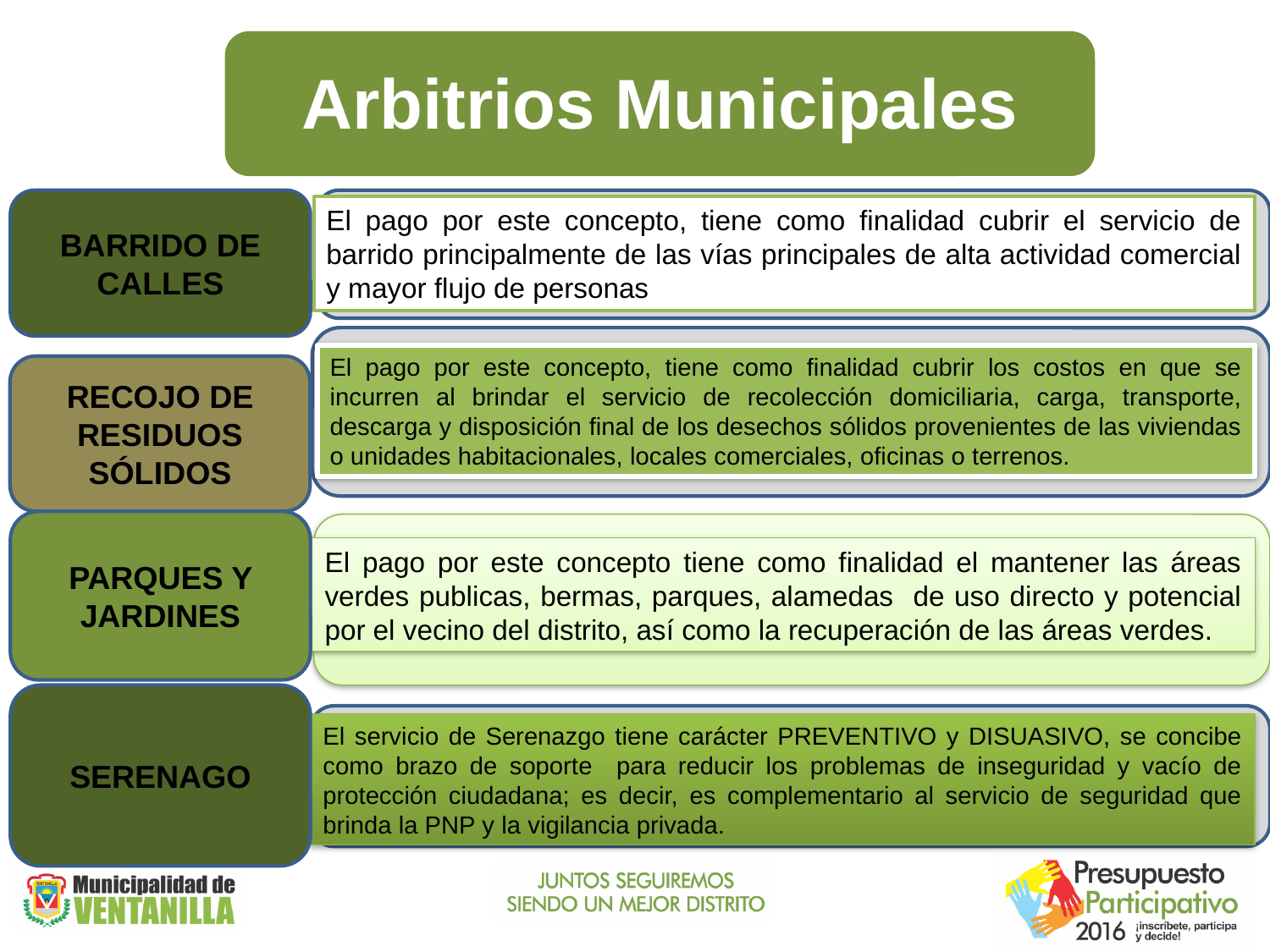

Arbitrios Municipales
BARRIDO DE CALLES

El pago por este concepto, tiene como finalidad cubrir el servicio de barrido principalmente de las vías principales de alta actividad comercial y mayor flujo de personas

El pago por este concepto, tiene como finalidad cubrir los costos en que se incurren al brindar el servicio de recolección domiciliaria, carga, transporte, descarga y disposición final de los desechos sólidos provenientes de las viviendas o unidades habitacionales, locales comerciales, oficinas o terrenos.
RECOJO DE RESIDUOS SÓLIDOS
PARQUES Y JARDINES

El pago por este concepto tiene como finalidad el mantener las áreas verdes publicas, bermas, parques, alamedas  de uso directo y potencial por el vecino del distrito, así como la recuperación de las áreas verdes.
SERENAGO

El servicio de Serenazgo tiene carácter PREVENTIVO y DISUASIVO, se concibe como brazo de soporte  para reducir los problemas de inseguridad y vacío de protección ciudadana; es decir, es complementario al servicio de seguridad que brinda la PNP y la vigilancia privada.